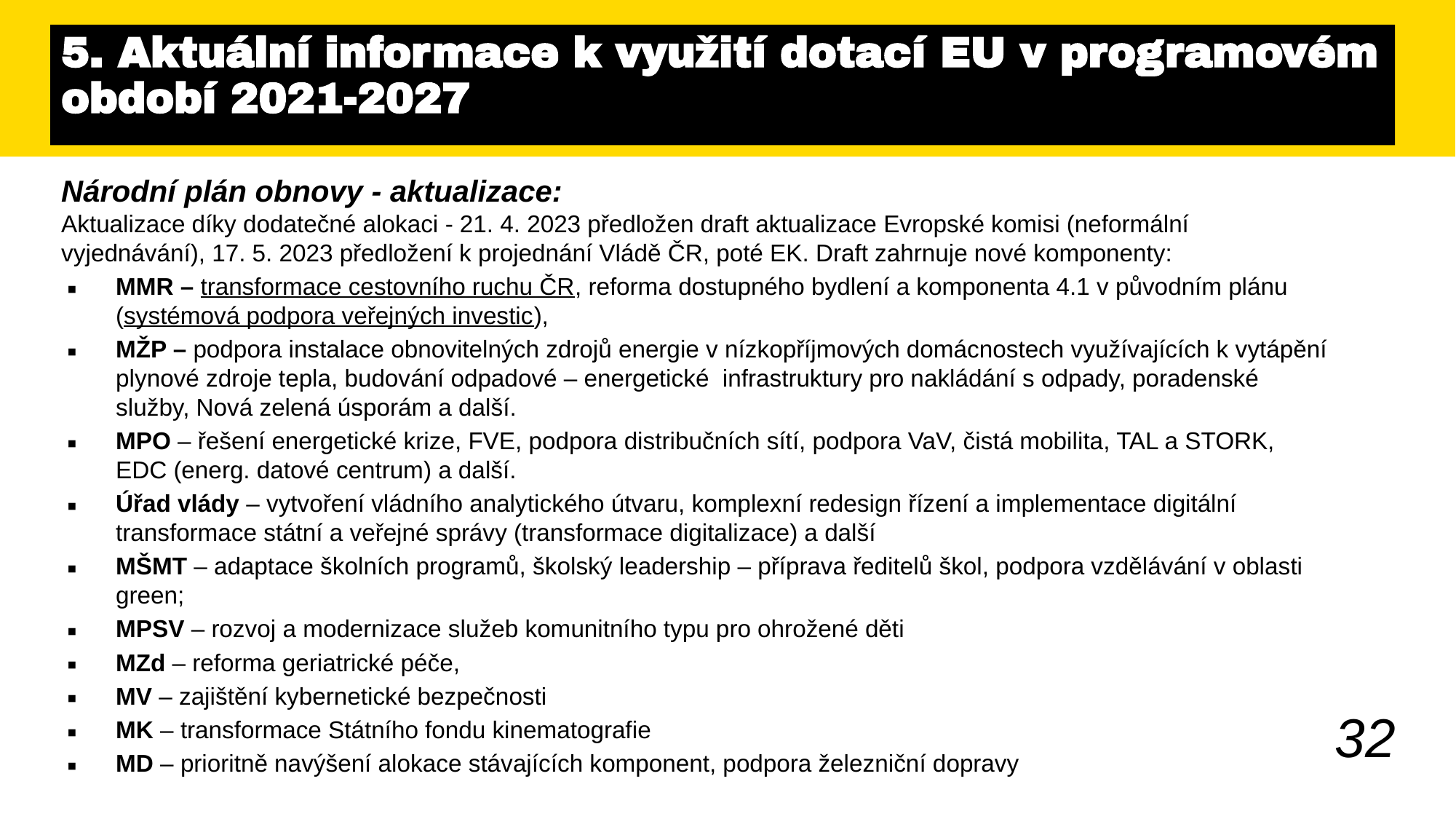

# 5. Aktuální informace k využití dotací EU v programovém období 2021-2027
Národní plán obnovy - aktualizace:
Aktualizace díky dodatečné alokaci - 21. 4. 2023 předložen draft aktualizace Evropské komisi (neformální vyjednávání), 17. 5. 2023 předložení k projednání Vládě ČR, poté EK. Draft zahrnuje nové komponenty:
MMR – transformace cestovního ruchu ČR, reforma dostupného bydlení a komponenta 4.1 v původním plánu (systémová podpora veřejných investic),
MŽP – podpora instalace obnovitelných zdrojů energie v nízkopříjmových domácnostech využívajících k vytápění plynové zdroje tepla, budování odpadové – energetické  infrastruktury pro nakládání s odpady, poradenské služby, Nová zelená úsporám a další.
MPO – řešení energetické krize, FVE, podpora distribučních sítí, podpora VaV, čistá mobilita, TAL a STORK, EDC (energ. datové centrum) a další.
Úřad vlády – vytvoření vládního analytického útvaru, komplexní redesign řízení a implementace digitální transformace státní a veřejné správy (transformace digitalizace) a další
MŠMT – adaptace školních programů, školský leadership – příprava ředitelů škol, podpora vzdělávání v oblasti green;
MPSV – rozvoj a modernizace služeb komunitního typu pro ohrožené děti
MZd – reforma geriatrické péče,
MV – zajištění kybernetické bezpečnosti
MK – transformace Státního fondu kinematografie
MD – prioritně navýšení alokace stávajících komponent, podpora železniční dopravy

32